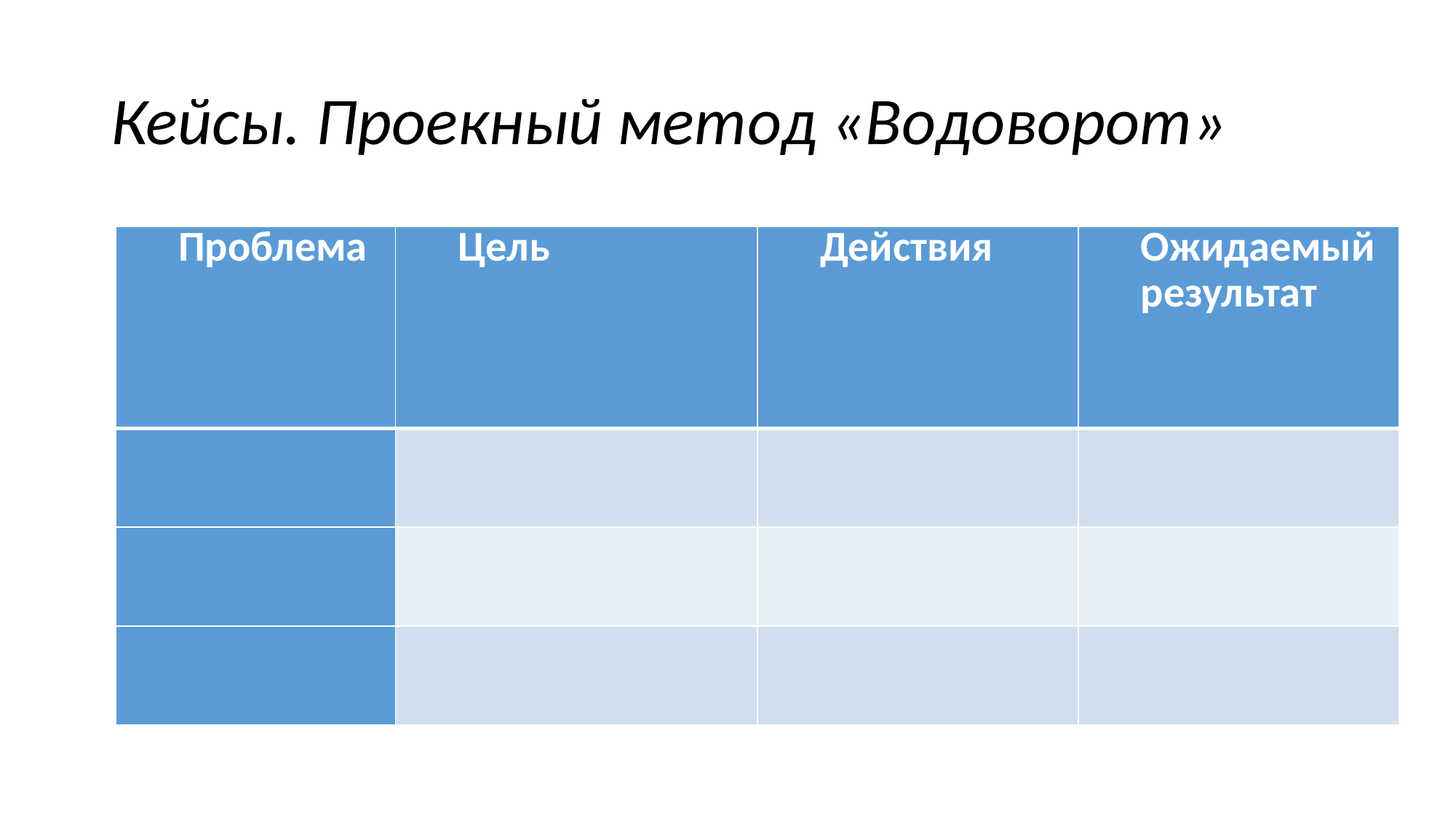

# Кейсы. Проекный метод «Водоворот»
| Проблема | Цель | Действия | Ожидаемый результат |
| --- | --- | --- | --- |
|  |  |  |  |
|  |  |  |  |
|  |  |  |  |